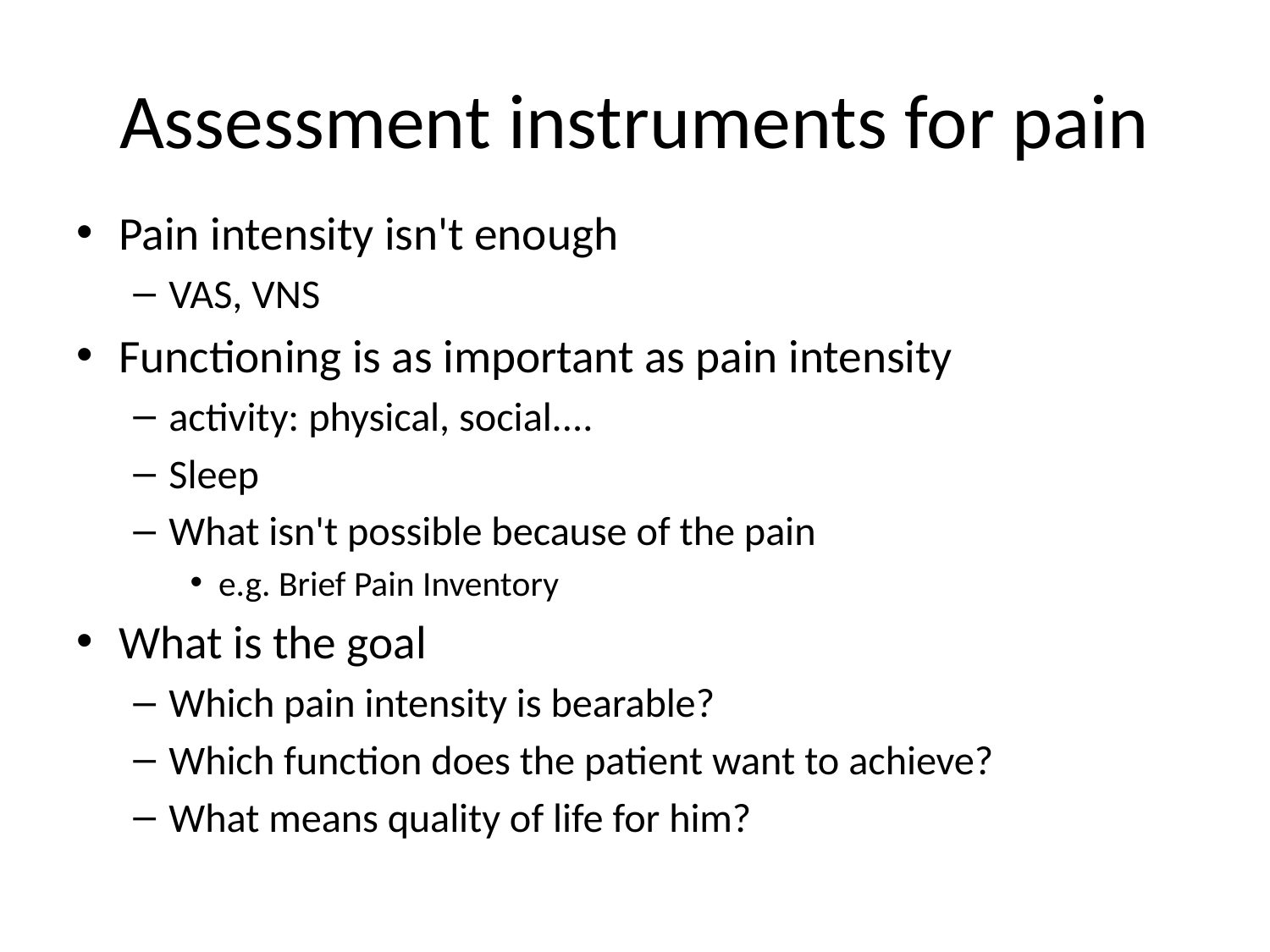

# Assessment instruments for pain
Pain intensity isn't enough
VAS, VNS
Functioning is as important as pain intensity
activity: physical, social....
Sleep
What isn't possible because of the pain
e.g. Brief Pain Inventory
What is the goal
Which pain intensity is bearable?
Which function does the patient want to achieve?
What means quality of life for him?